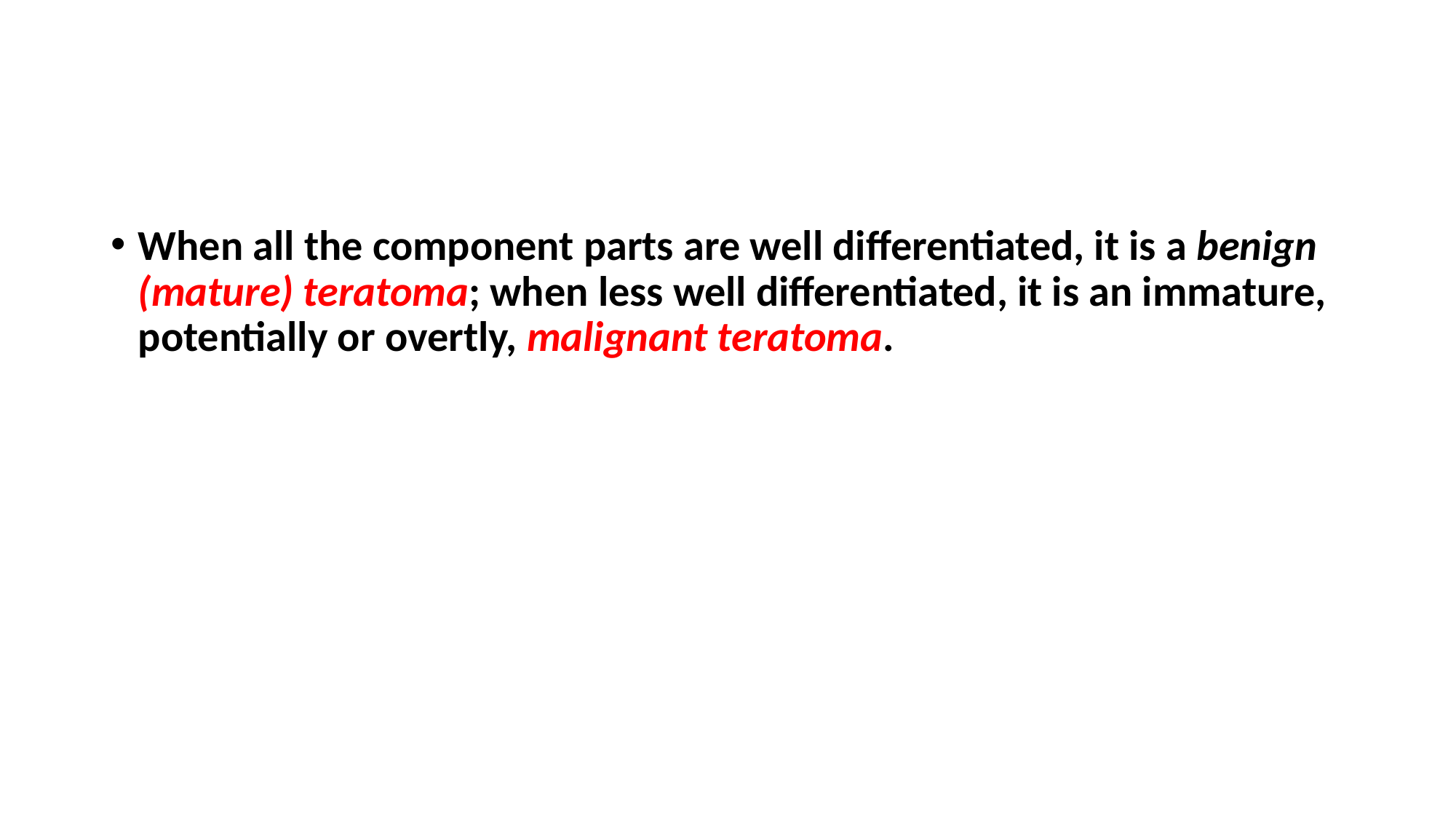

#
When all the component parts are well differentiated, it is a benign (mature) teratoma; when less well differentiated, it is an immature, potentially or overtly, malignant teratoma.